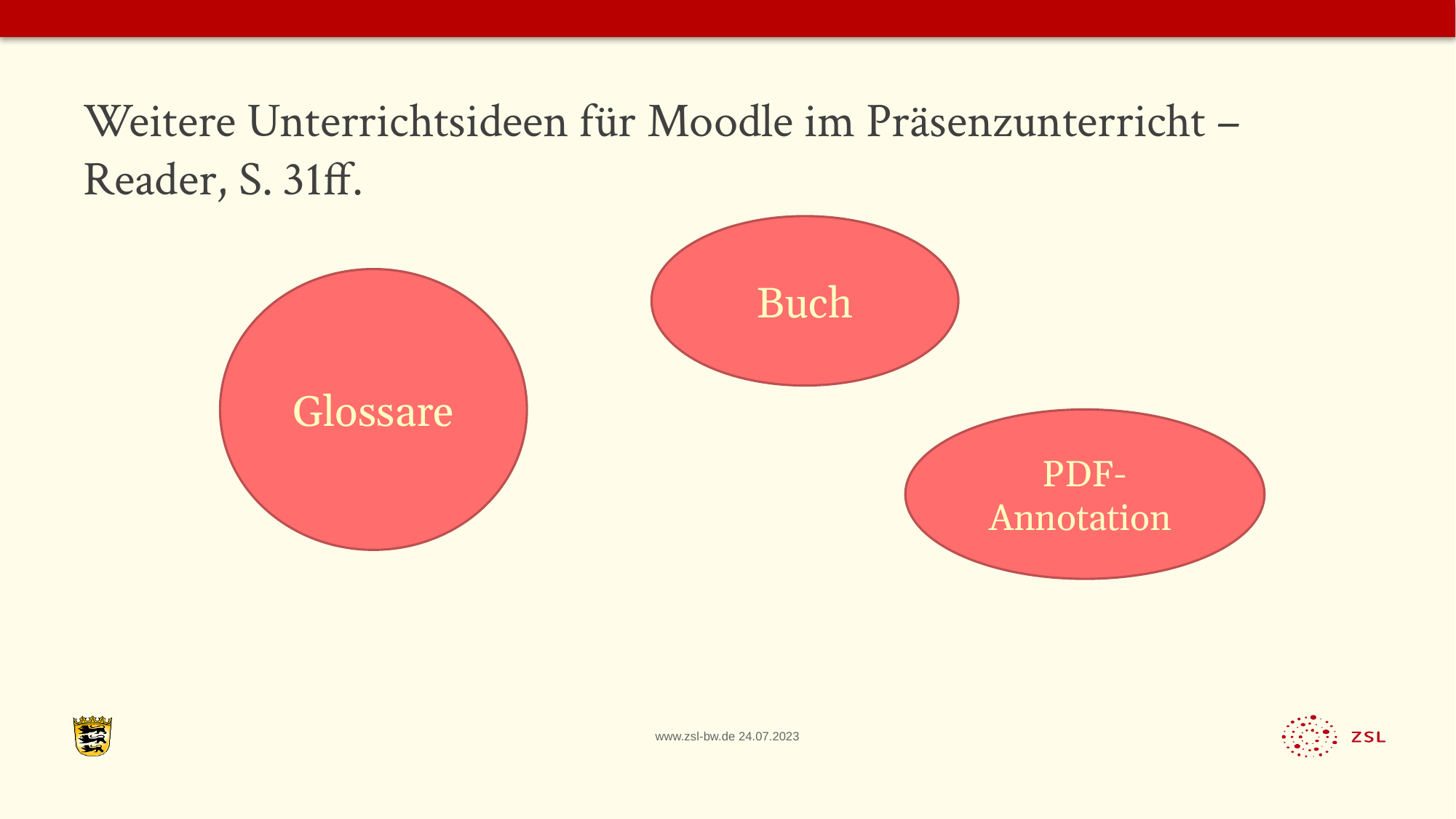

# Weitere Unterrichtsideen für Moodle im Präsenzunterricht – Reader, S. 31ff.
Buch
Glossare
PDF-Annotation